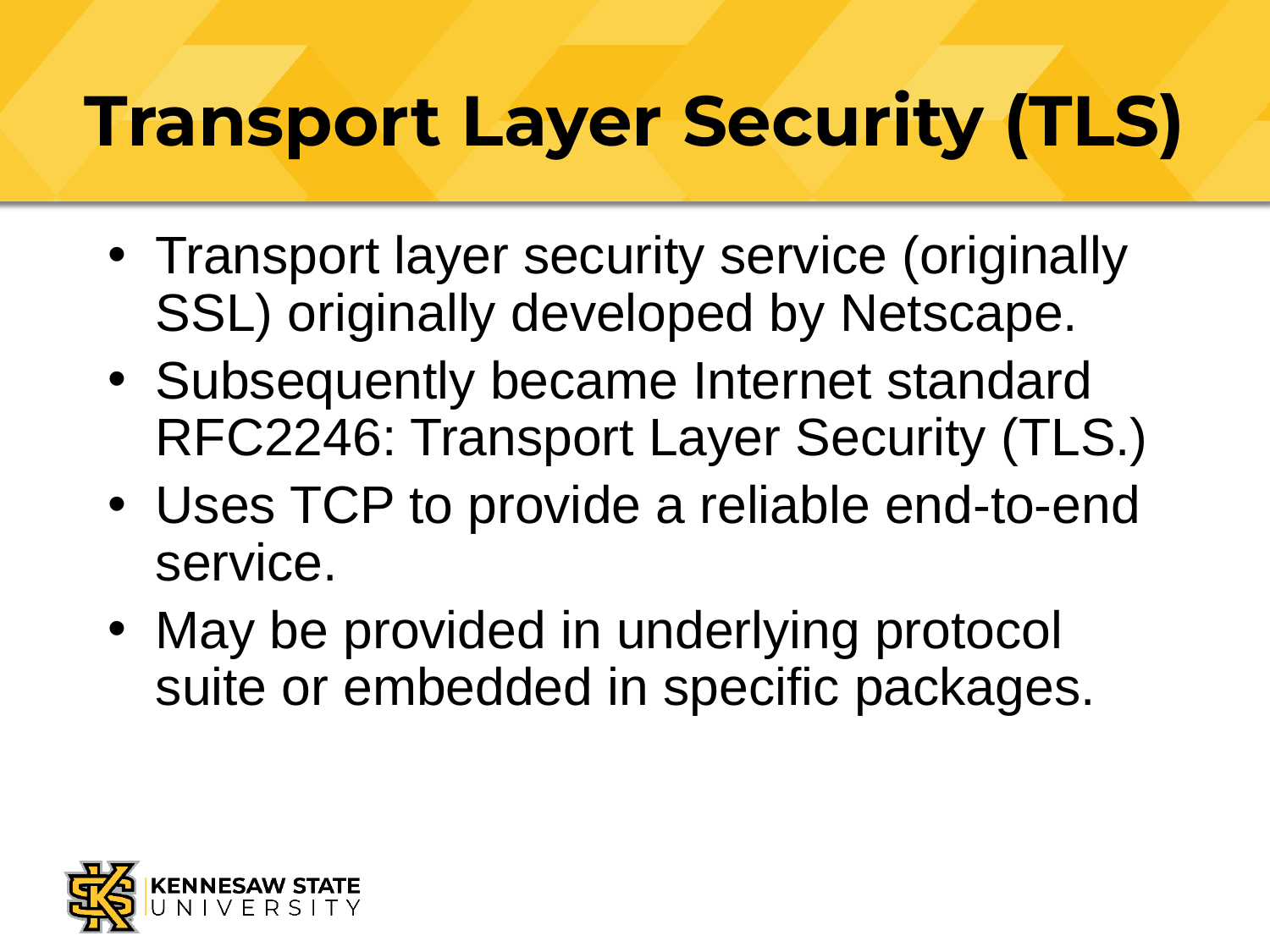

# Transport Layer Security (TLS)
Transport layer security service (originally SSL) originally developed by Netscape.
Subsequently became Internet standard RFC2246: Transport Layer Security (TLS.)
Uses TCP to provide a reliable end-to-end service.
May be provided in underlying protocol suite or embedded in specific packages.